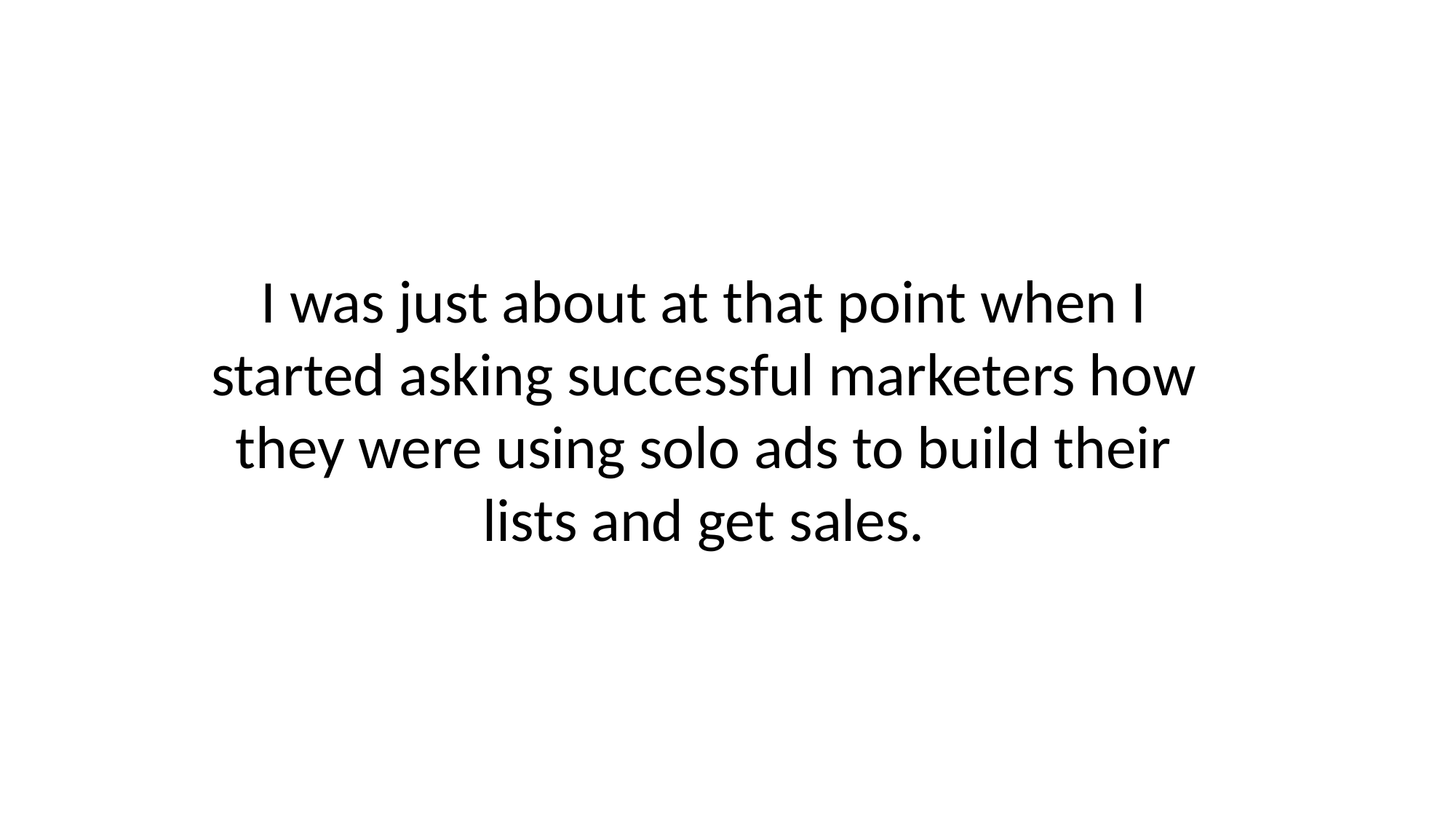

I was just about at that point when I started asking successful marketers how they were using solo ads to build their lists and get sales.